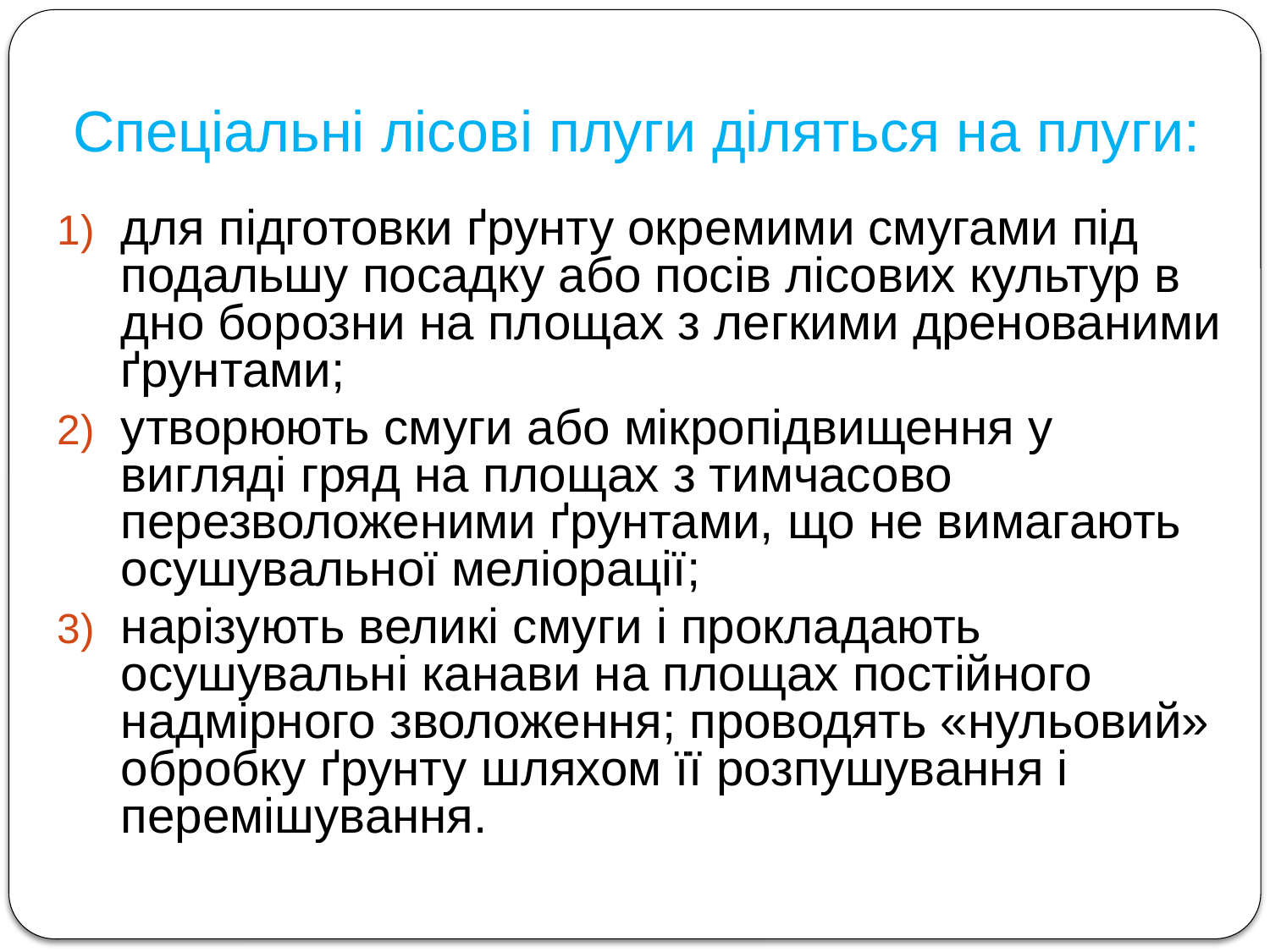

# Спеціальні лісові плуги діляться на плуги:
для підготовки ґрунту окремими смугами під подальшу посадку або посів лісових культур в дно борозни на площах з легкими дренованими ґрунтами;
утворюють смуги або мікропідвищення у вигляді гряд на площах з тимчасово перезволоженими ґрунтами, що не вимагають осушувальної меліорації;
нарізують великі смуги і прокладають осушувальні канави на площах постійного надмірного зволоження; проводять «нульовий» обробку ґрунту шляхом її розпушування і перемішування.